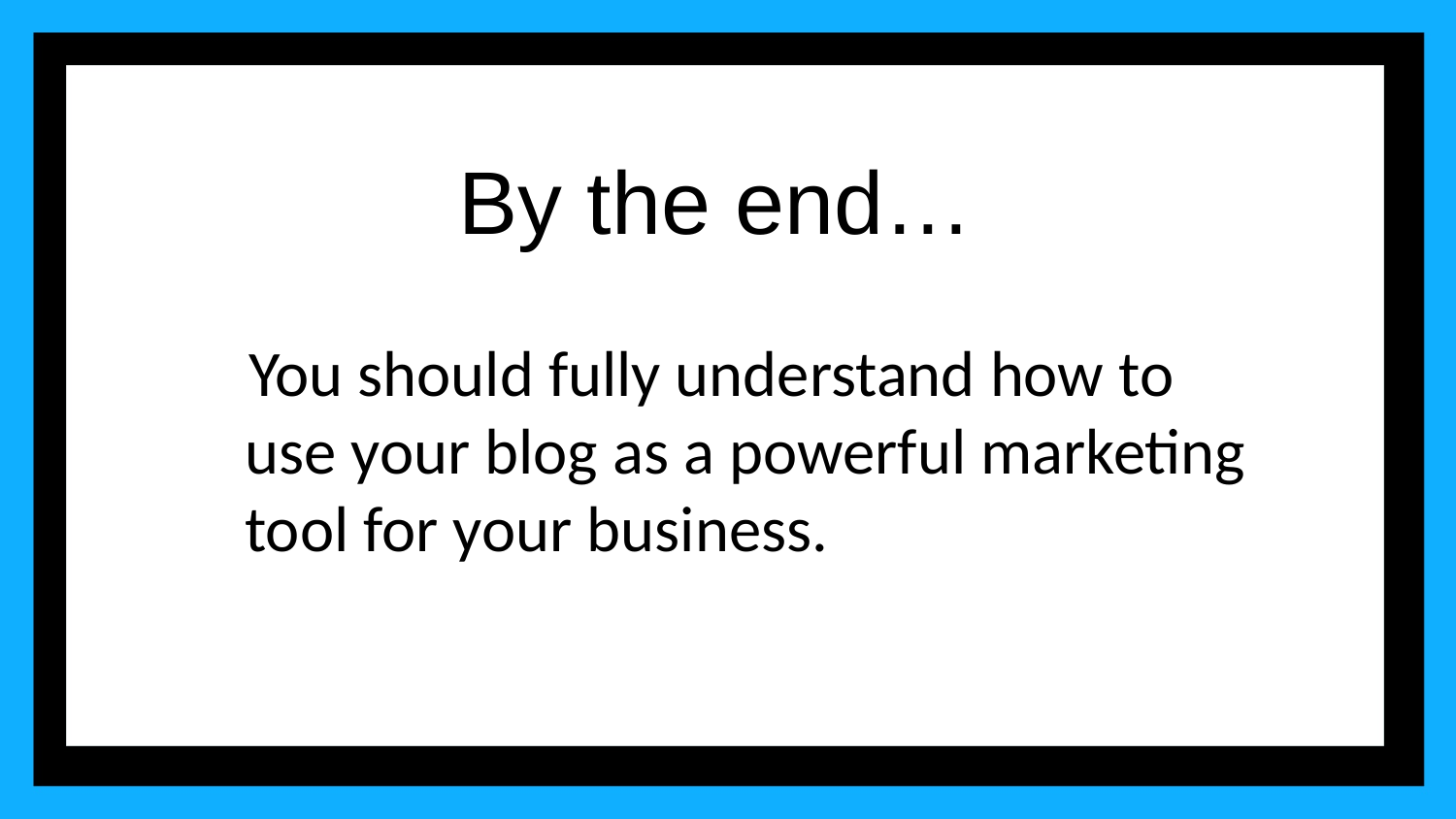

# By the end…
    You should fully understand how to use your blog as a powerful marketing tool for your business.